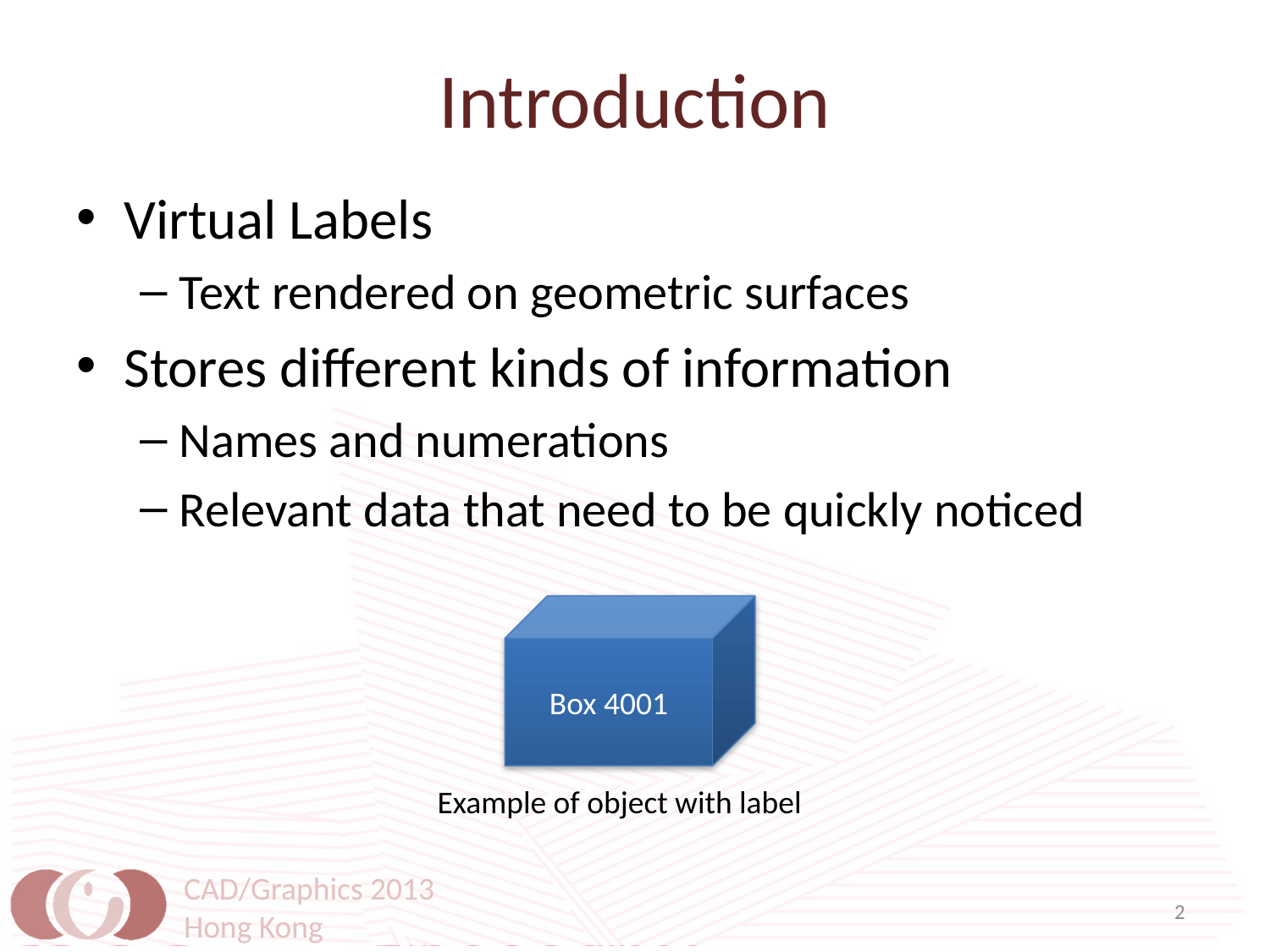

# Introduction
Virtual Labels
Text rendered on geometric surfaces
Stores different kinds of information
Names and numerations
Relevant data that need to be quickly noticed
Box 4001
Example of object with label
CAD/Graphics 2013
Hong Kong